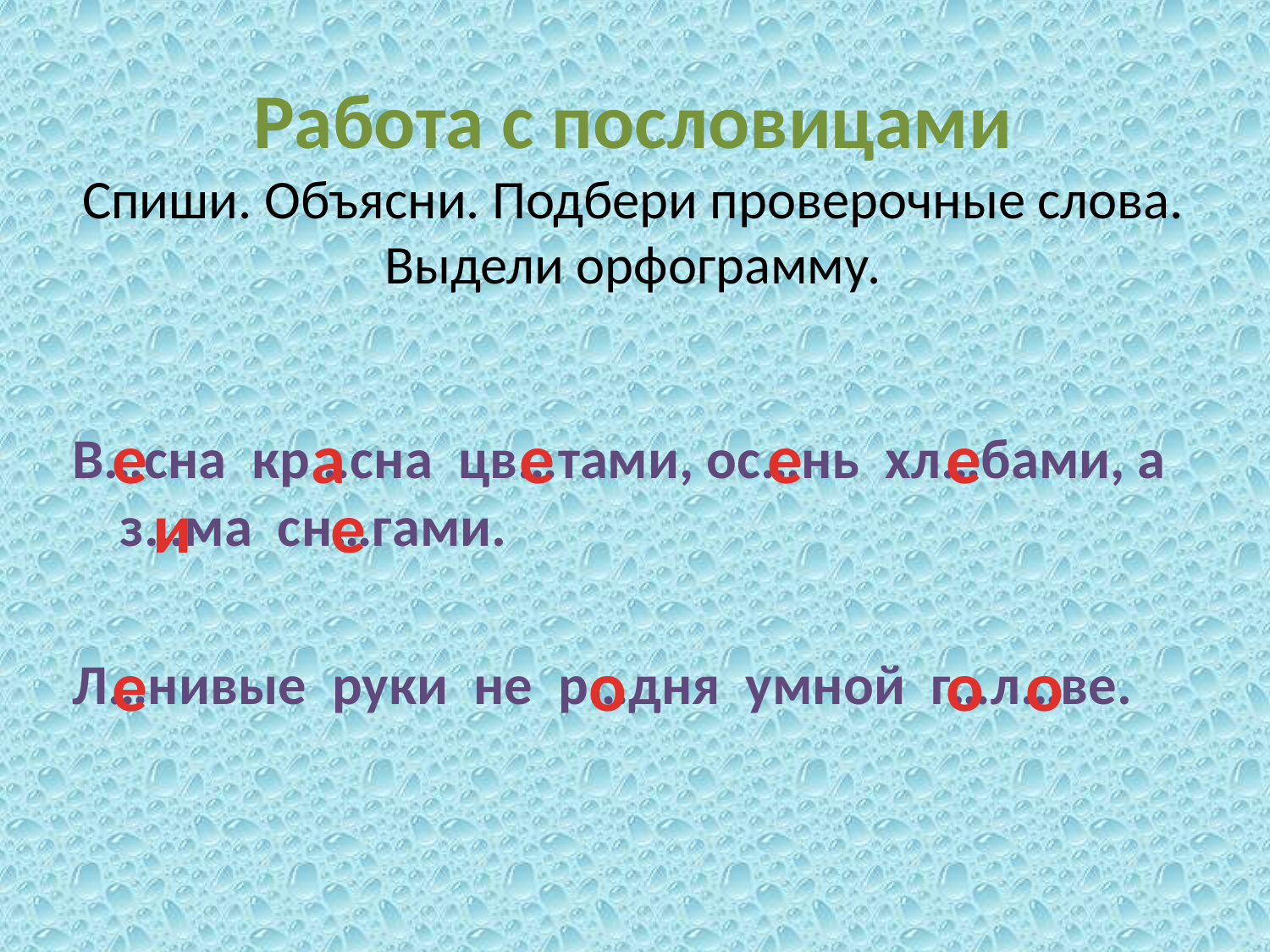

# Работа с пословицами Спиши. Объясни. Подбери проверочные слова. Выдели орфограмму.

В…сна  кр…сна  цв…тами, ос…нь  хл…бами, а з…ма  сн…гами.

Л…нивые  руки  не  р…дня  умной  г…л…ве.
е
а
е
е
е
и
е
е
о
о
о